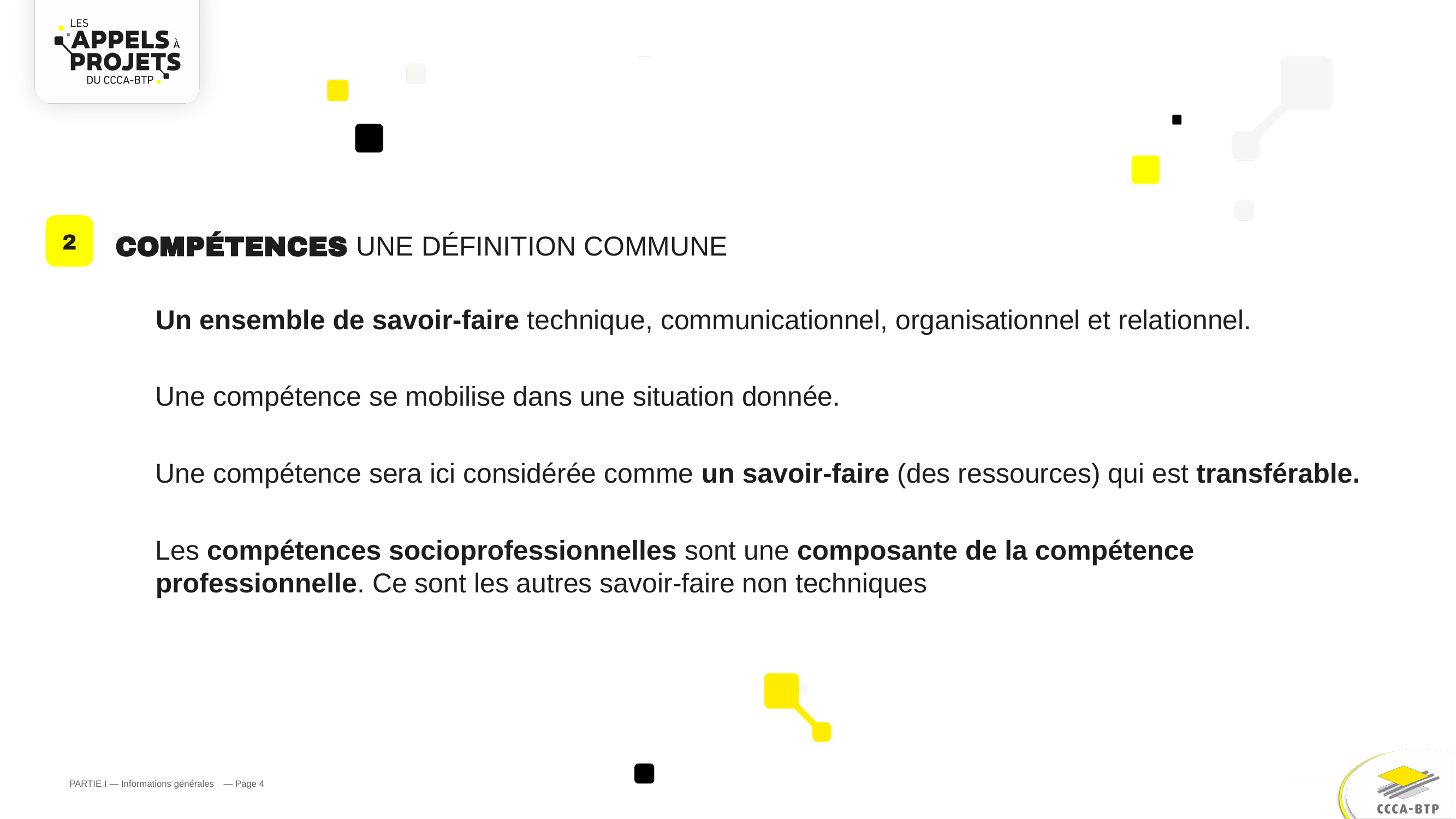

2
COMPÉTENCES UNE DÉFINITION COMMUNE

Un ensemble de savoir-faire technique, communicationnel, organisationnel et relationnel.
Une compétence se mobilise dans une situation donnée.
Une compétence sera ici considérée comme un savoir-faire (des ressources) qui est transférable.
Les compétences socioprofessionnelles sont une composante de la compétence professionnelle. Ce sont les autres savoir-faire non techniques
— Page 4
PARTIE I — Informations générales